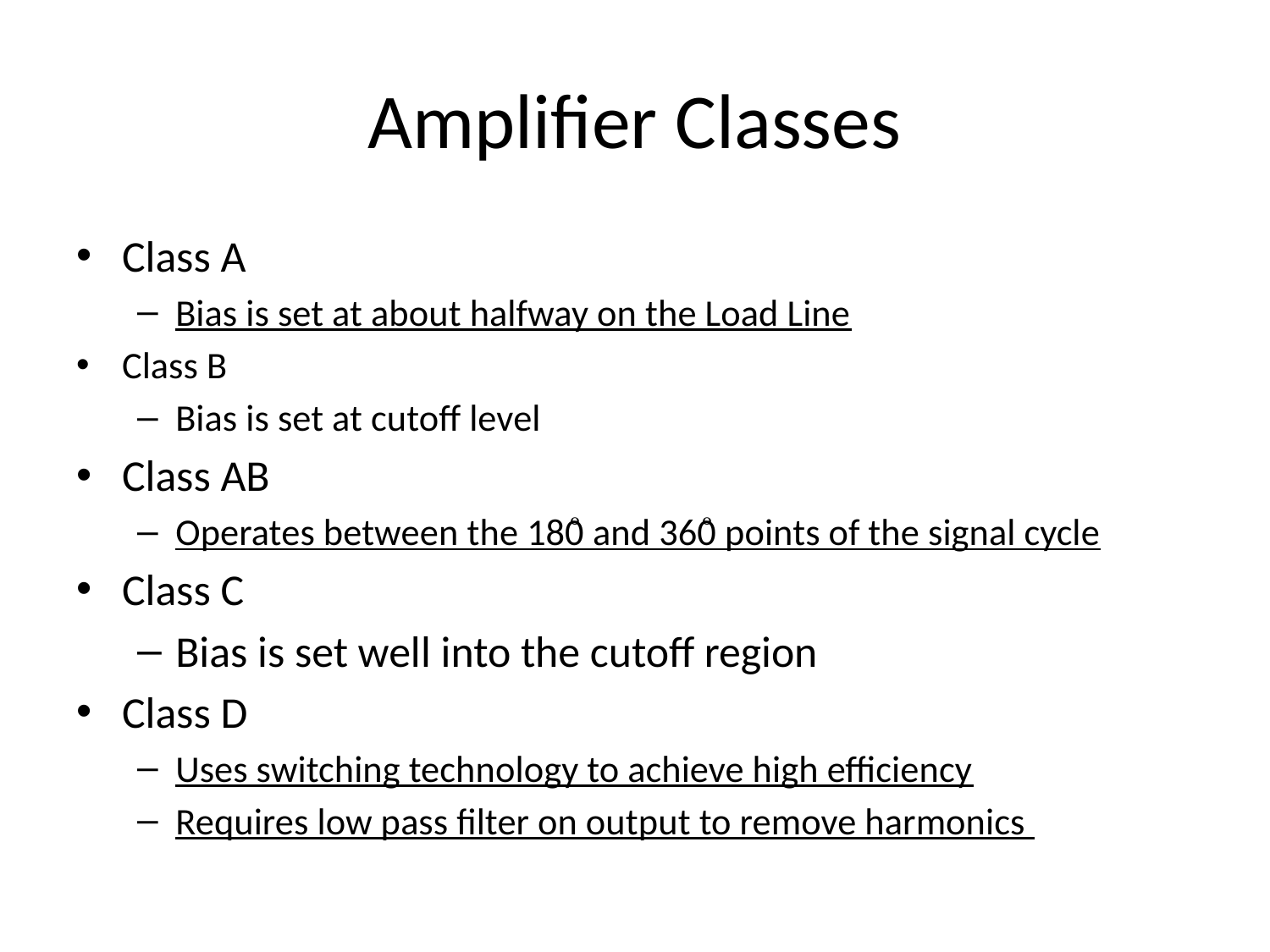

# Amplifier Classes
Class A
Bias is set at about halfway on the Load Line
Class B
Bias is set at cutoff level
Class AB
Operates between the 180ͦ and 360ͦ points of the signal cycle
Class C
Bias is set well into the cutoff region
Class D
Uses switching technology to achieve high efficiency
Requires low pass filter on output to remove harmonics